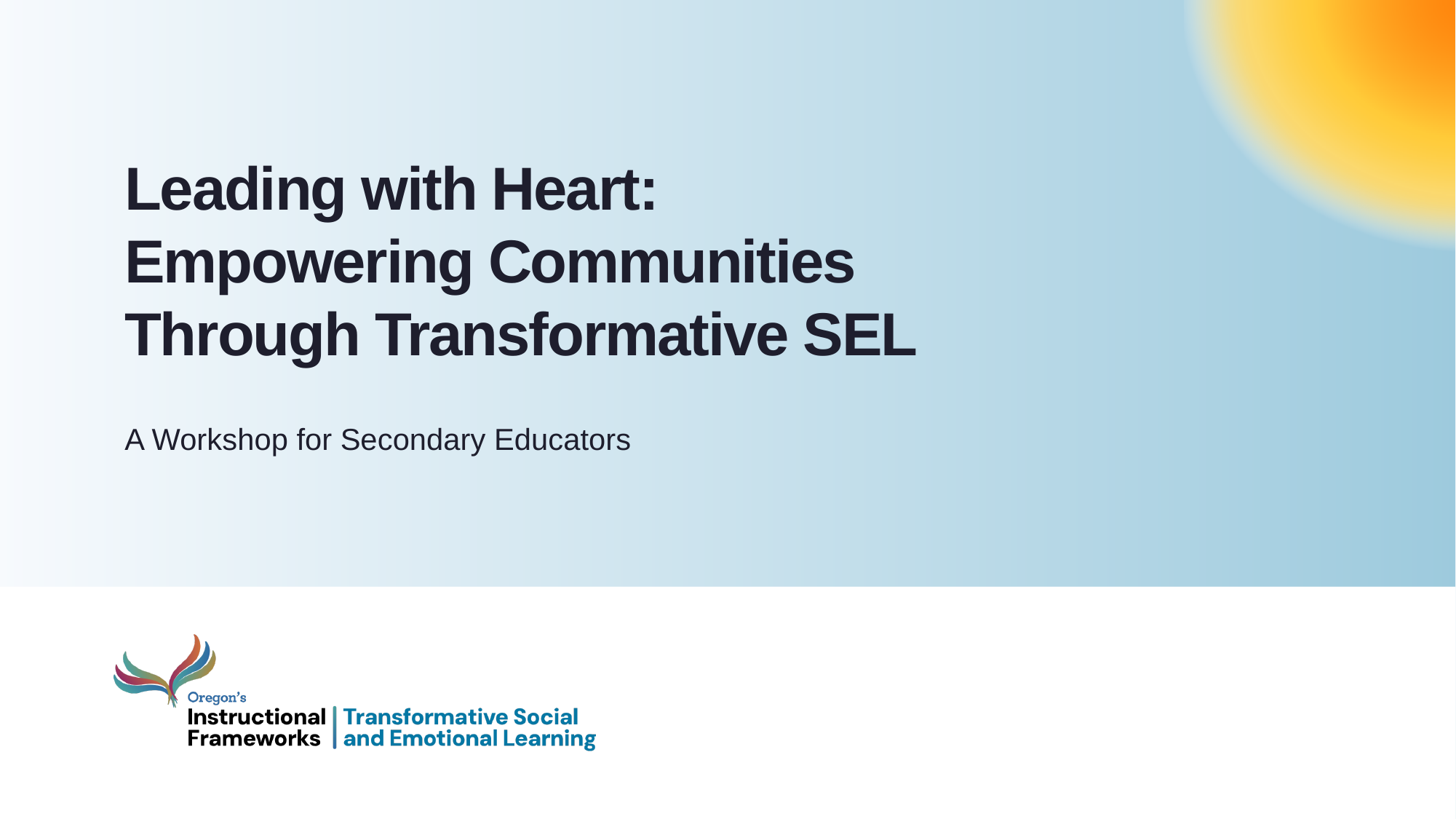

# Leading with Heart: Empowering Communities Through Transformative SEL
A Workshop for Secondary Educators